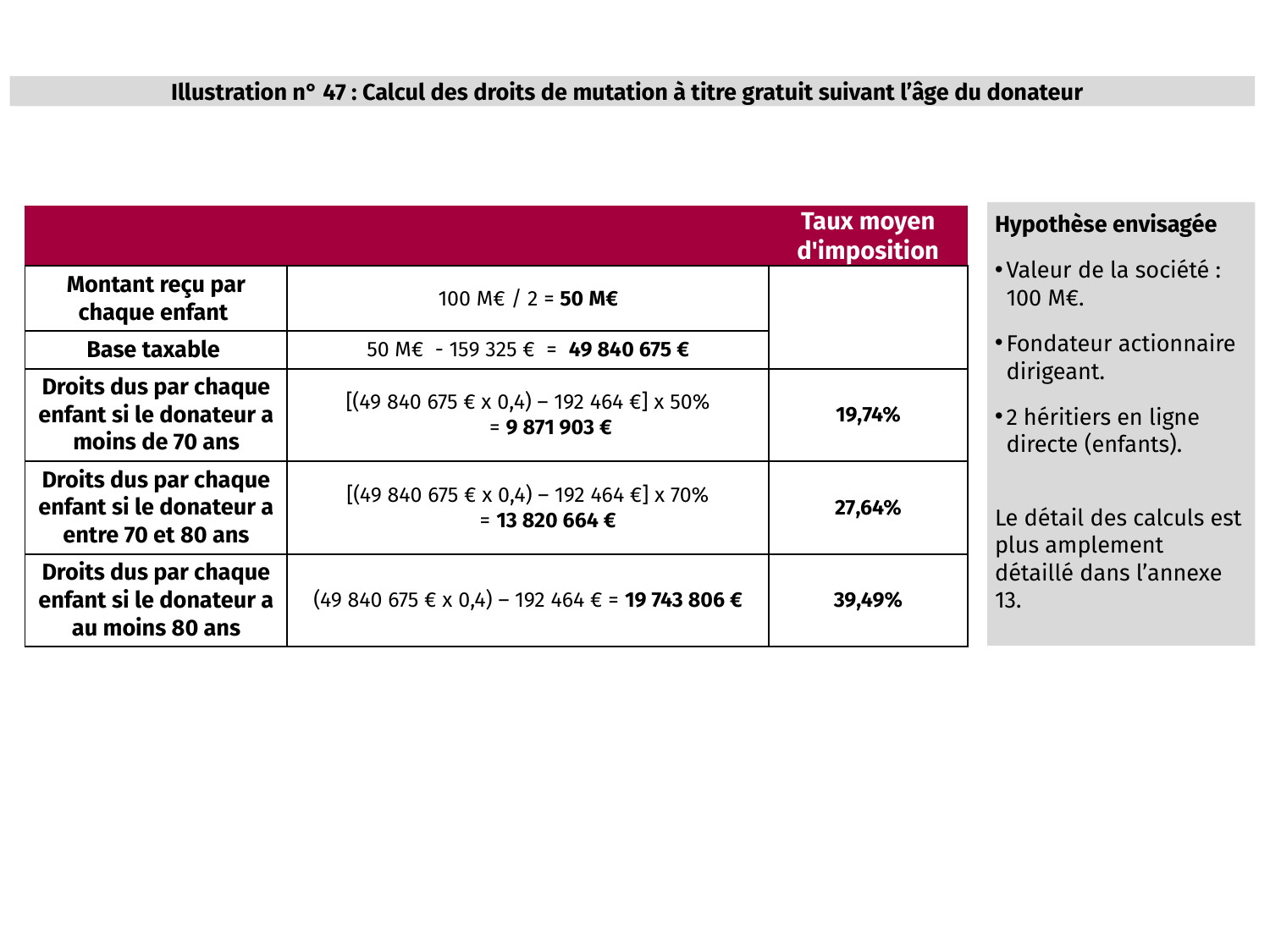

Illustration n° 47 : Calcul des droits de mutation à titre gratuit suivant l’âge du donateur

Hypothèse envisagée
Valeur de la société : 100 M€.
Fondateur actionnaire dirigeant.
2 héritiers en ligne directe (enfants).

Le détail des calculs est plus amplement détaillé dans l’annexe 13.

|  |  | Taux moyen d'imposition |
| --- | --- | --- |
| Montant reçu par chaque enfant | 100 M€ / 2 = 50 M€ |  |
| Base taxable | 50 M€ - 159 325 € = 49 840 675 € |  |
| Droits dus par chaque enfant si le donateur a moins de 70 ans | [(49 840 675 € x 0,4) – 192 464 €] x 50% = 9 871 903 € | 19,74% |
| Droits dus par chaque enfant si le donateur a entre 70 et 80 ans | [(49 840 675 € x 0,4) – 192 464 €] x 70% = 13 820 664 € | 27,64% |
| Droits dus par chaque enfant si le donateur a au moins 80 ans | (49 840 675 € x 0,4) – 192 464 € = 19 743 806 € | 39,49% |